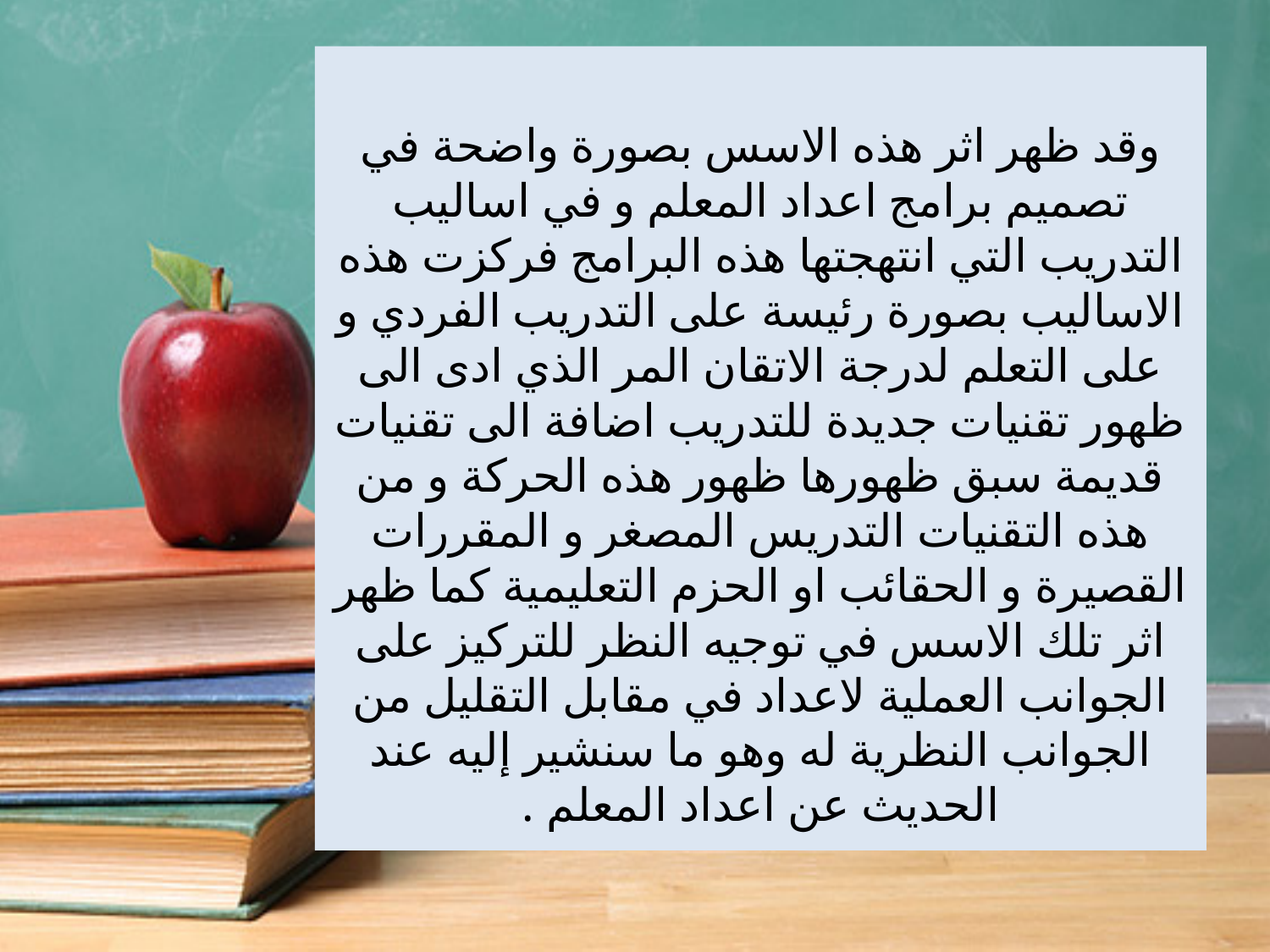

وقد ظهر اثر هذه الاسس بصورة واضحة في تصميم برامج اعداد المعلم و في اساليب التدريب التي انتهجتها هذه البرامج فركزت هذه الاساليب بصورة رئيسة على التدريب الفردي و على التعلم لدرجة الاتقان المر الذي ادى الى ظهور تقنيات جديدة للتدريب اضافة الى تقنيات قديمة سبق ظهورها ظهور هذه الحركة و من هذه التقنيات التدريس المصغر و المقررات القصيرة و الحقائب او الحزم التعليمية كما ظهر اثر تلك الاسس في توجيه النظر للتركيز على الجوانب العملية لاعداد في مقابل التقليل من الجوانب النظرية له وهو ما سنشير إليه عند الحديث عن اعداد المعلم .